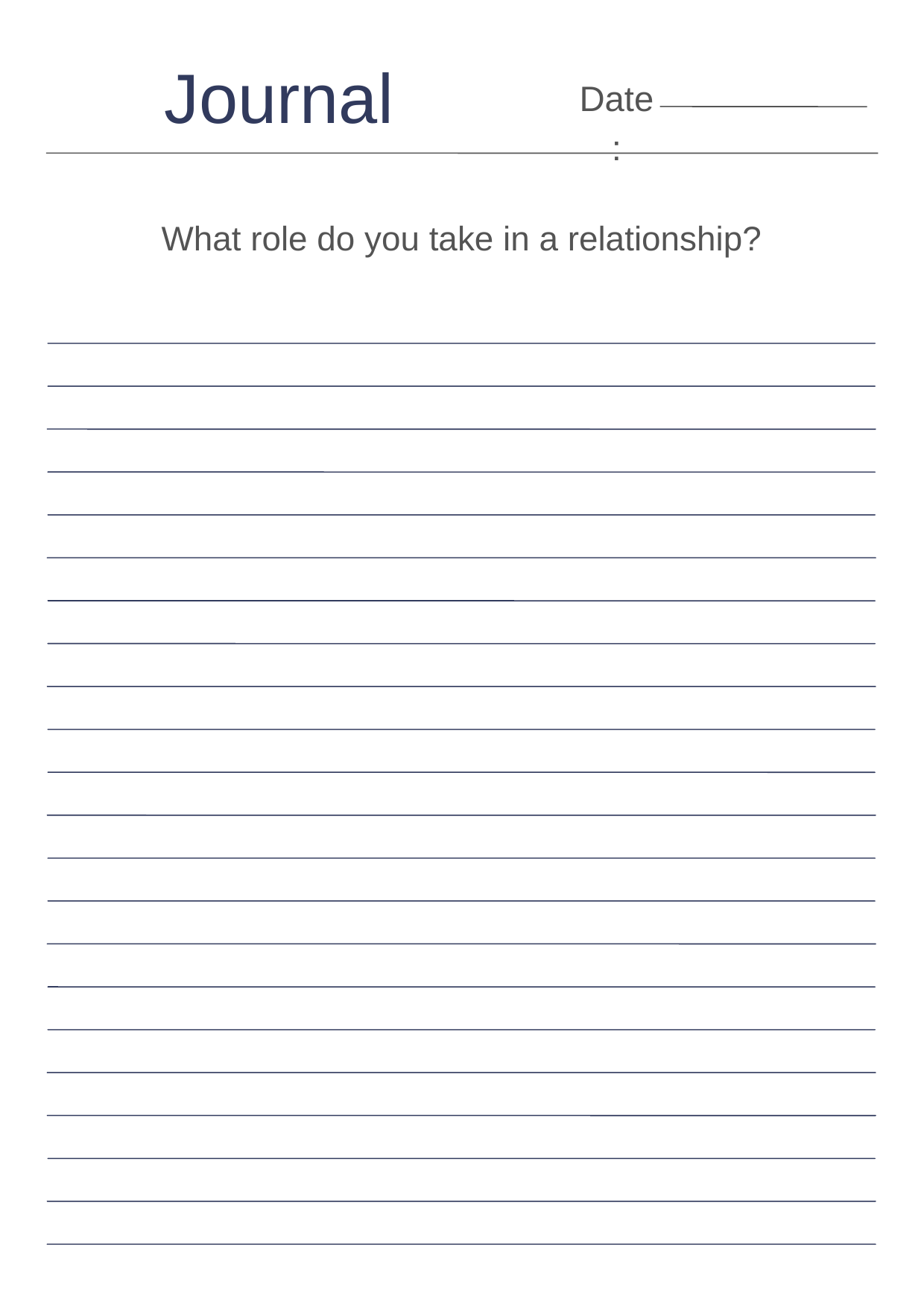

Journal
Date:

What role do you take in a relationship?